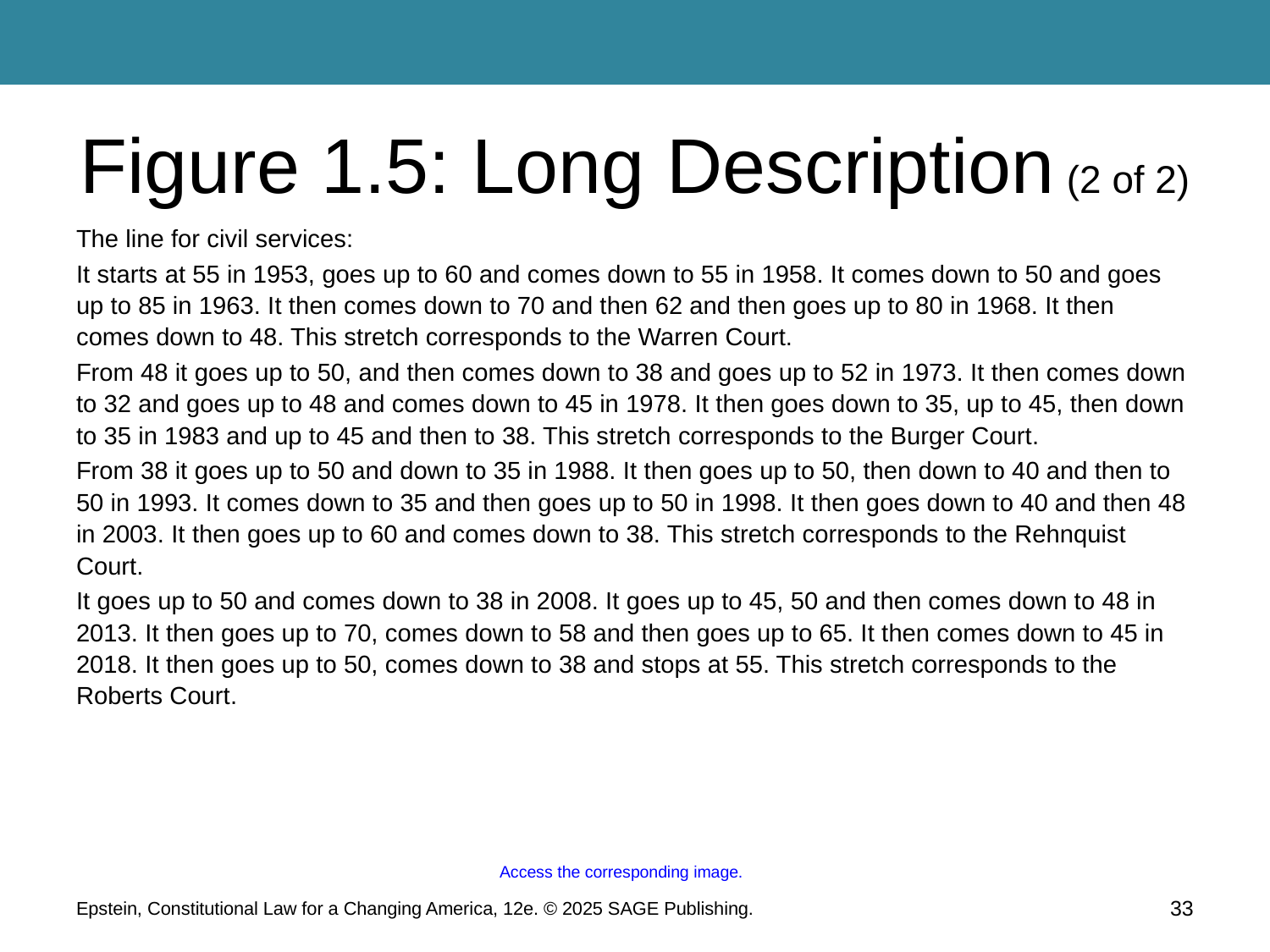

# Figure 1.5: Long Description (2 of 2)
The line for civil services:
It starts at 55 in 1953, goes up to 60 and comes down to 55 in 1958. It comes down to 50 and goes up to 85 in 1963. It then comes down to 70 and then 62 and then goes up to 80 in 1968. It then comes down to 48. This stretch corresponds to the Warren Court.
From 48 it goes up to 50, and then comes down to 38 and goes up to 52 in 1973. It then comes down to 32 and goes up to 48 and comes down to 45 in 1978. It then goes down to 35, up to 45, then down to 35 in 1983 and up to 45 and then to 38. This stretch corresponds to the Burger Court.
From 38 it goes up to 50 and down to 35 in 1988. It then goes up to 50, then down to 40 and then to 50 in 1993. It comes down to 35 and then goes up to 50 in 1998. It then goes down to 40 and then 48 in 2003. It then goes up to 60 and comes down to 38. This stretch corresponds to the Rehnquist Court.
It goes up to 50 and comes down to 38 in 2008. It goes up to 45, 50 and then comes down to 48 in 2013. It then goes up to 70, comes down to 58 and then goes up to 65. It then comes down to 45 in 2018. It then goes up to 50, comes down to 38 and stops at 55. This stretch corresponds to the Roberts Court.
Access the corresponding image.
33
Epstein, Constitutional Law for a Changing America, 12e. © 2025 SAGE Publishing.